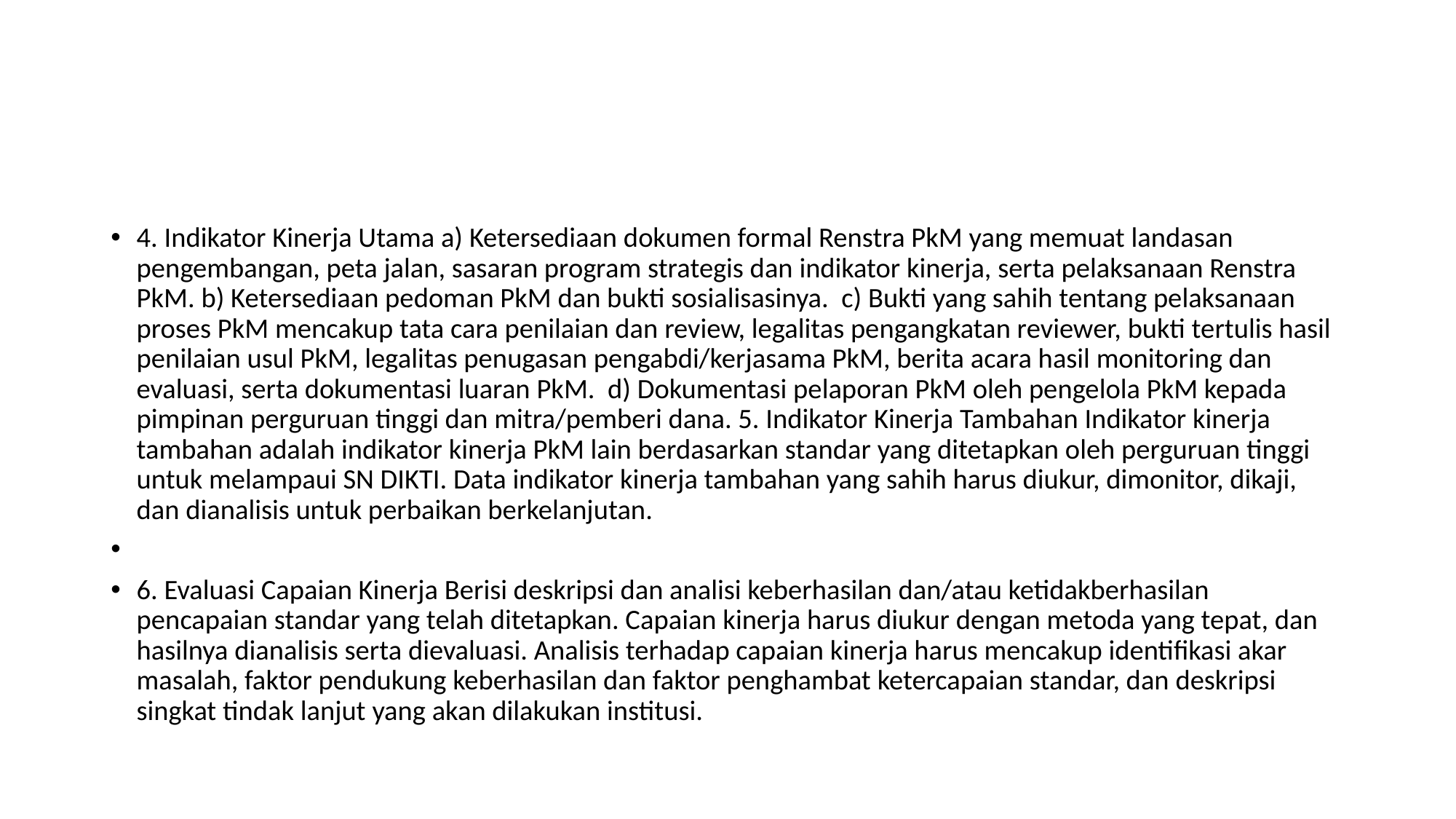

#
4. Indikator Kinerja Utama a) Ketersediaan dokumen formal Renstra PkM yang memuat landasan pengembangan, peta jalan, sasaran program strategis dan indikator kinerja, serta pelaksanaan Renstra PkM. b) Ketersediaan pedoman PkM dan bukti sosialisasinya.  c) Bukti yang sahih tentang pelaksanaan proses PkM mencakup tata cara penilaian dan review, legalitas pengangkatan reviewer, bukti tertulis hasil penilaian usul PkM, legalitas penugasan pengabdi/kerjasama PkM, berita acara hasil monitoring dan evaluasi, serta dokumentasi luaran PkM.  d) Dokumentasi pelaporan PkM oleh pengelola PkM kepada pimpinan perguruan tinggi dan mitra/pemberi dana. 5. Indikator Kinerja Tambahan Indikator kinerja tambahan adalah indikator kinerja PkM lain berdasarkan standar yang ditetapkan oleh perguruan tinggi untuk melampaui SN DIKTI. Data indikator kinerja tambahan yang sahih harus diukur, dimonitor, dikaji, dan dianalisis untuk perbaikan berkelanjutan.

6. Evaluasi Capaian Kinerja Berisi deskripsi dan analisi keberhasilan dan/atau ketidakberhasilan pencapaian standar yang telah ditetapkan. Capaian kinerja harus diukur dengan metoda yang tepat, dan hasilnya dianalisis serta dievaluasi. Analisis terhadap capaian kinerja harus mencakup identifikasi akar masalah, faktor pendukung keberhasilan dan faktor penghambat ketercapaian standar, dan deskripsi singkat tindak lanjut yang akan dilakukan institusi.